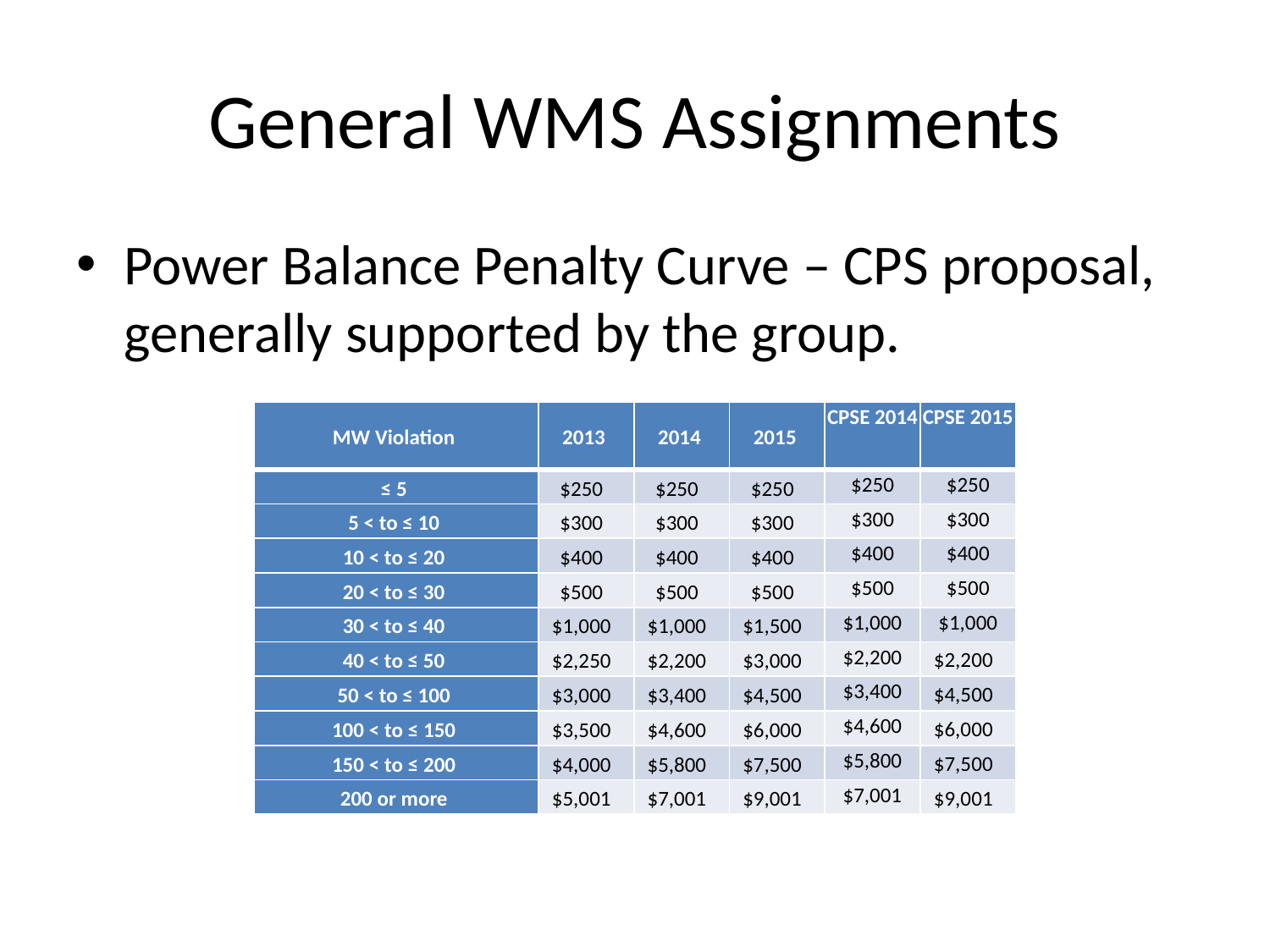

# General WMS Assignments
Power Balance Penalty Curve – CPS proposal, generally supported by the group.

| MW Violation | 2013 | 2014 | 2015 | CPSE 2014 | CPSE 2015 |
| --- | --- | --- | --- | --- | --- |
| ≤ 5 | $250 | $250 | $250 | $250 | $250 |
| 5 < to ≤ 10 | $300 | $300 | $300 | $300 | $300 |
| 10 < to ≤ 20 | $400 | $400 | $400 | $400 | $400 |
| 20 < to ≤ 30 | $500 | $500 | $500 | $500 | $500 |
| 30 < to ≤ 40 | $1,000 | $1,000 | $1,500 | $1,000 | $1,000 |
| 40 < to ≤ 50 | $2,250 | $2,200 | $3,000 | $2,200 | $2,200 |
| 50 < to ≤ 100 | $3,000 | $3,400 | $4,500 | $3,400 | $4,500 |
| 100 < to ≤ 150 | $3,500 | $4,600 | $6,000 | $4,600 | $6,000 |
| 150 < to ≤ 200 | $4,000 | $5,800 | $7,500 | $5,800 | $7,500 |
| 200 or more | $5,001 | $7,001 | $9,001 | $7,001 | $9,001 |